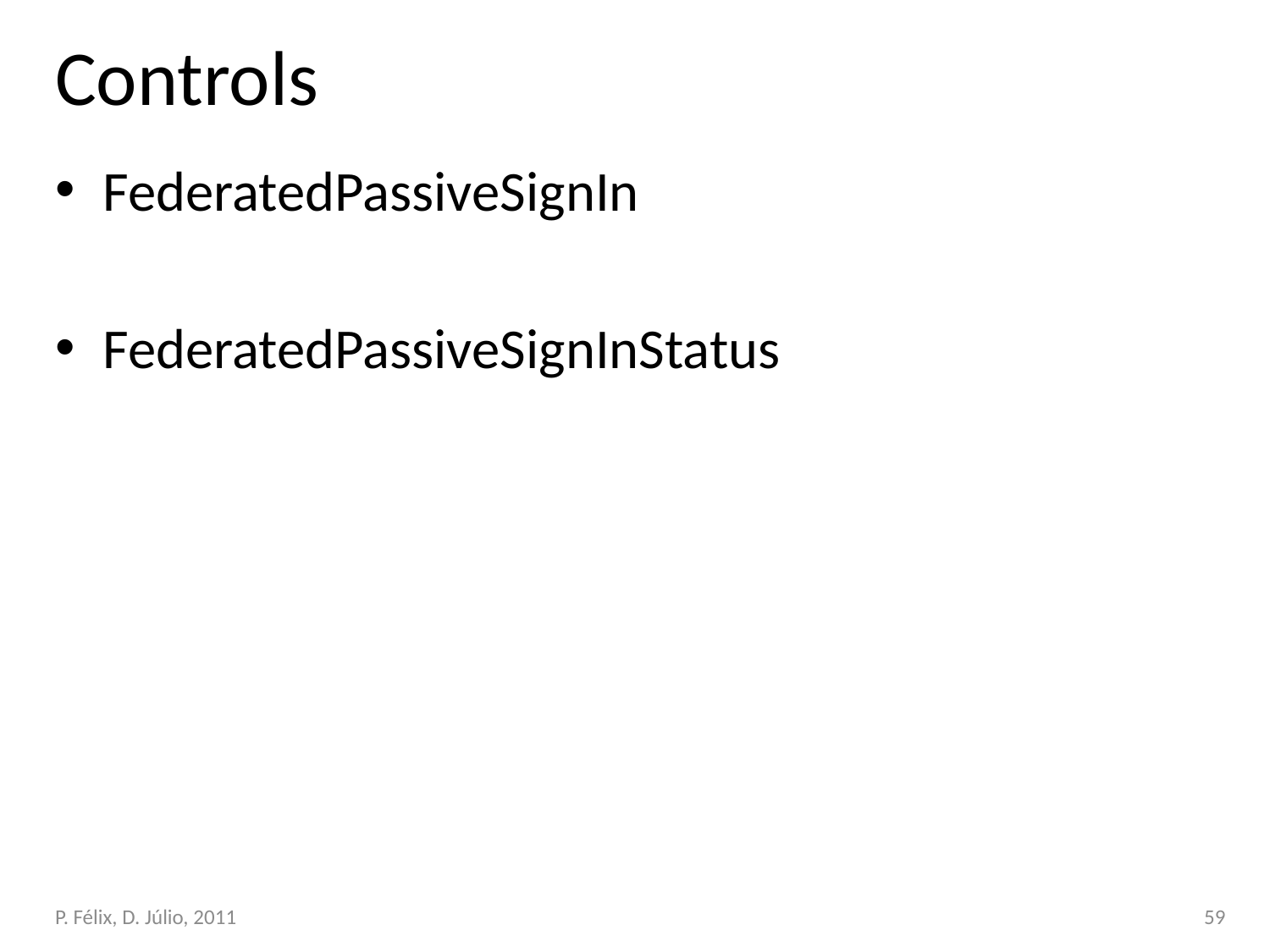

# Controls
FederatedPassiveSignIn

FederatedPassiveSignInStatus

P. Félix, D. Júlio, 2011
59